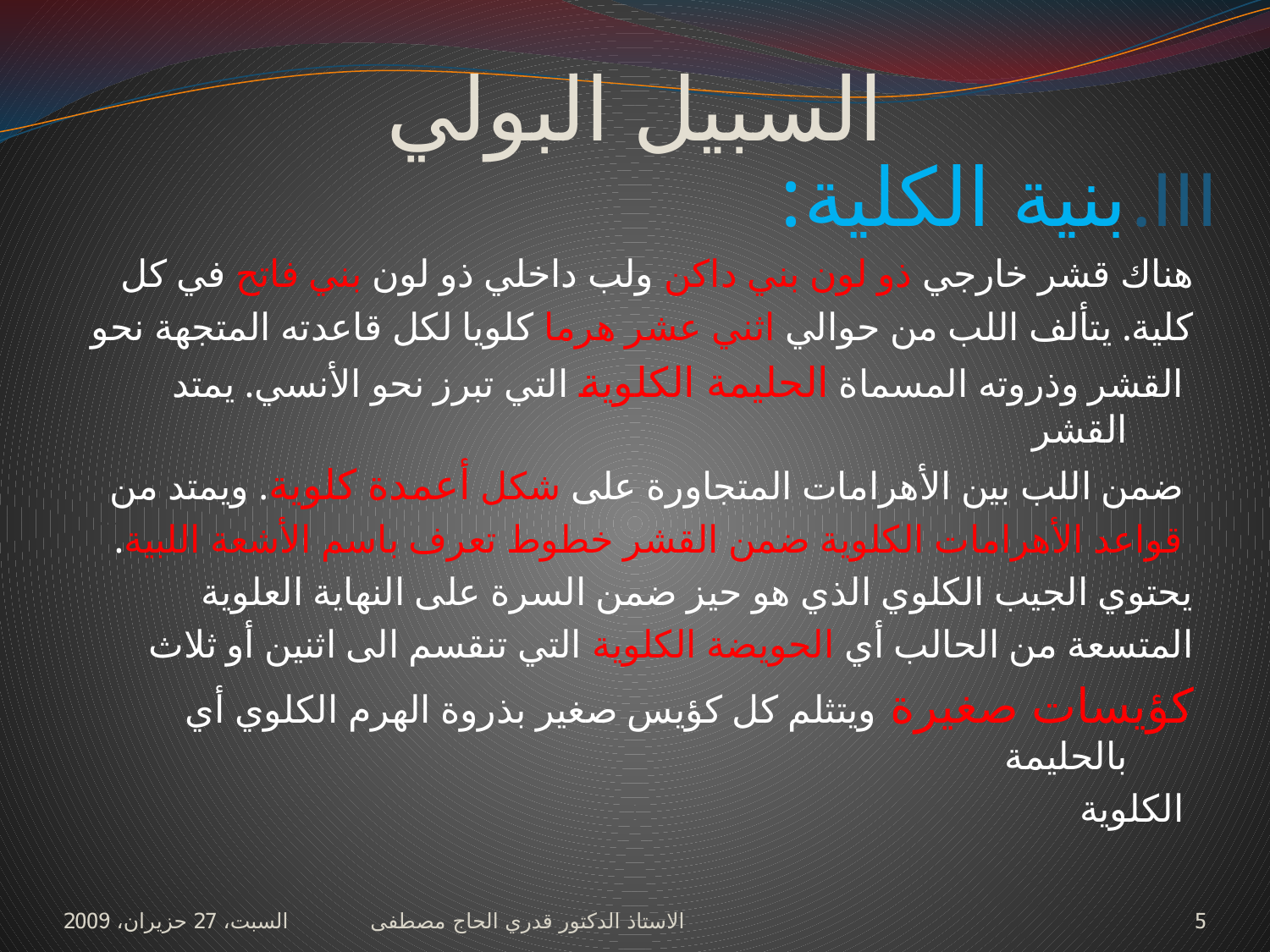

# السبيل البولي
بنية الكلية:
هناك قشر خارجي ذو لون بني داكن ولب داخلي ذو لون بني فاتح في كل
كلية. يتألف اللب من حوالي اثني عشر هرما كلويا لكل قاعدته المتجهة نحو
 القشر وذروته المسماة الحليمة الكلوية التي تبرز نحو الأنسي. يمتد القشر
 ضمن اللب بين الأهرامات المتجاورة على شكل أعمدة كلوية. ويمتد من
 قواعد الأهرامات الكلوية ضمن القشر خطوط تعرف باسم الأشعة اللبية.
يحتوي الجيب الكلوي الذي هو حيز ضمن السرة على النهاية العلوية
المتسعة من الحالب أي الحويضة الكلوية التي تنقسم الى اثنين أو ثلاث
كؤيسات صغيرة ويتثلم كل كؤيس صغير بذروة الهرم الكلوي أي بالحليمة
 الكلوية
السبت، 27 حزيران، 2009
الاستاذ الدكتور قدري الحاج مصطفى
5